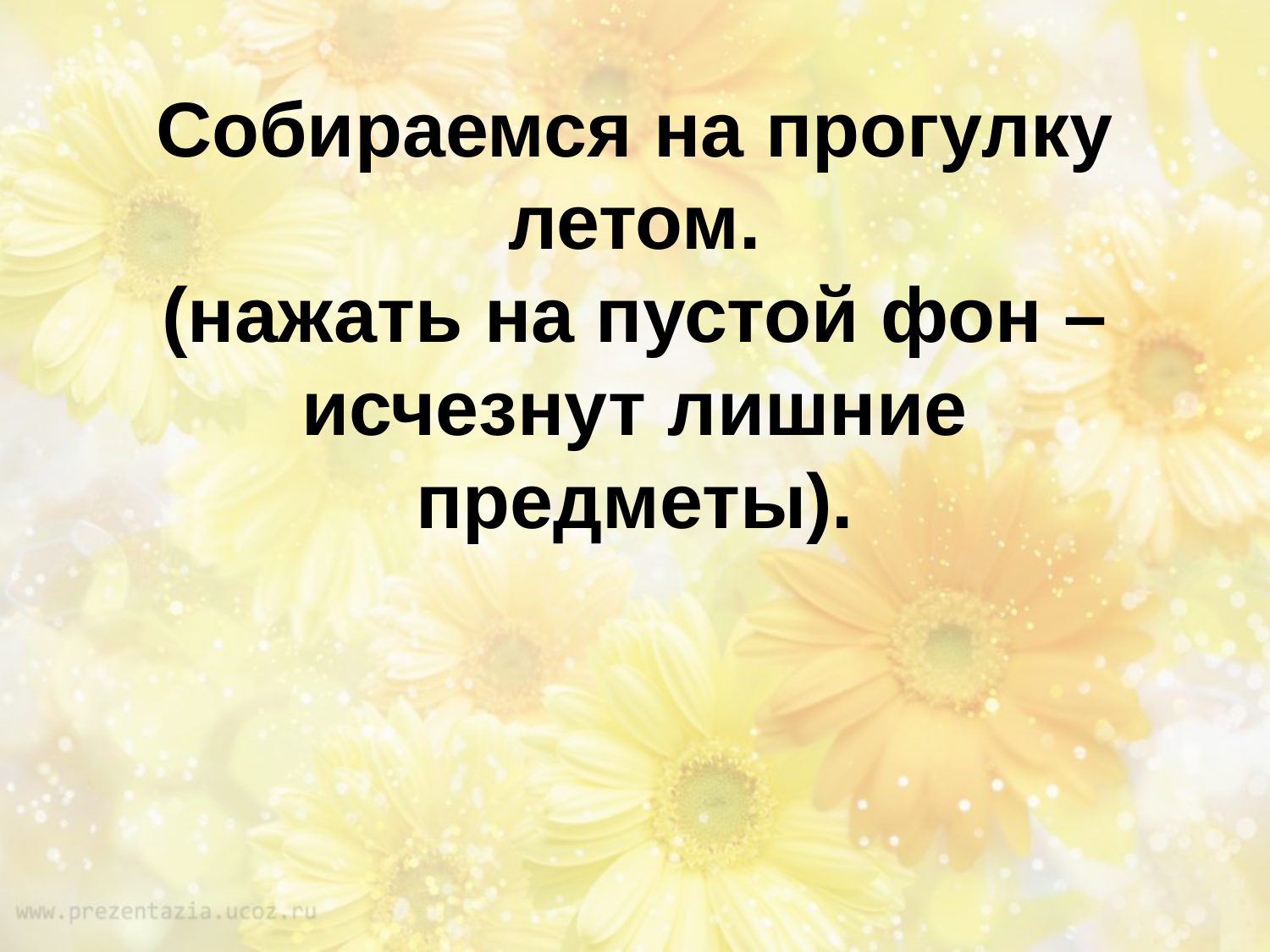

# Собираемся на прогулку летом. (нажать на пустой фон – исчезнут лишние предметы).